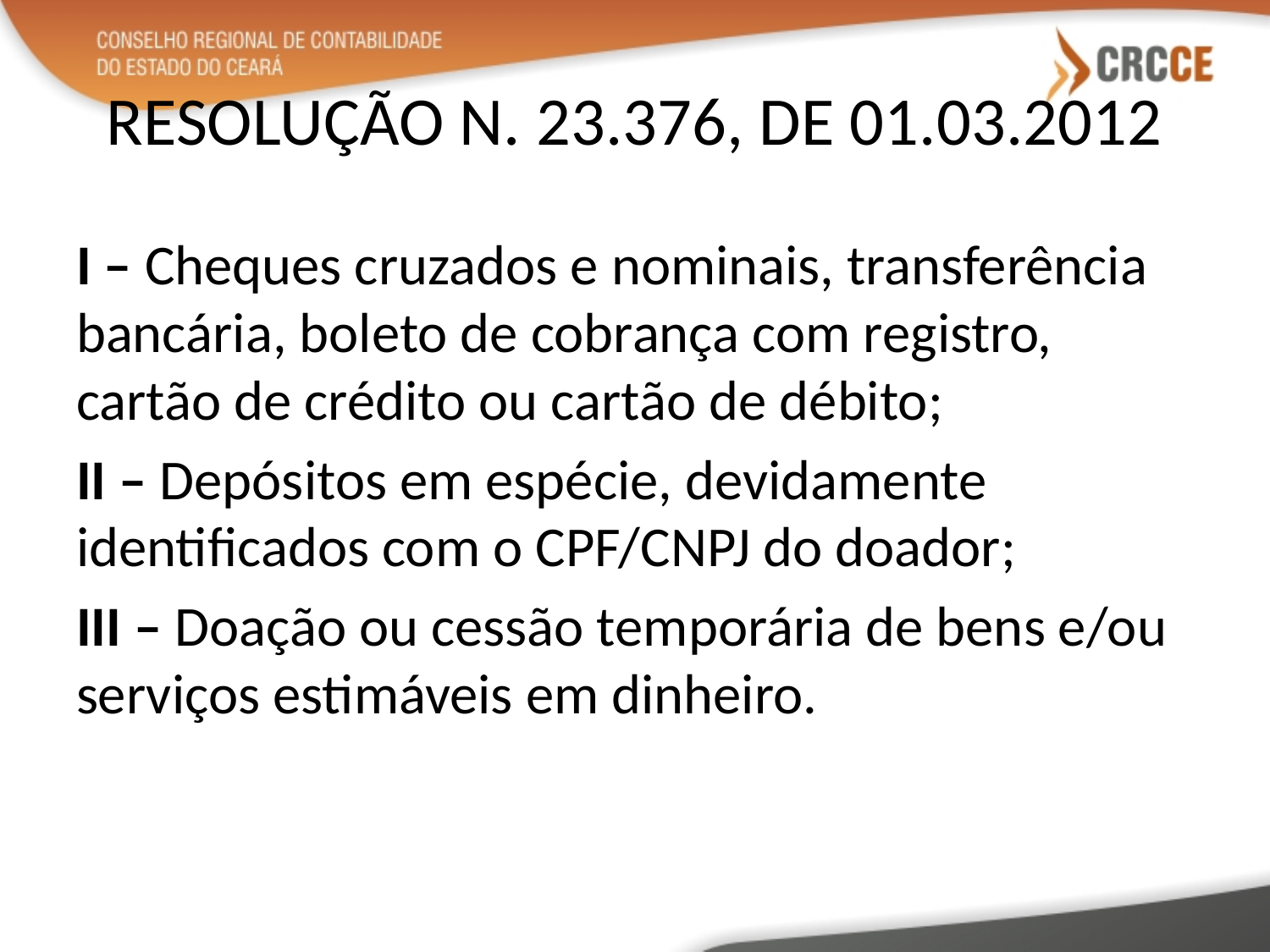

# RESOLUÇÃO N. 23.376, DE 01.03.2012
I – Cheques cruzados e nominais, transferência bancária, boleto de cobrança com registro, cartão de crédito ou cartão de débito;
II – Depósitos em espécie, devidamente identificados com o CPF/CNPJ do doador;
III – Doação ou cessão temporária de bens e/ou serviços estimáveis em dinheiro.